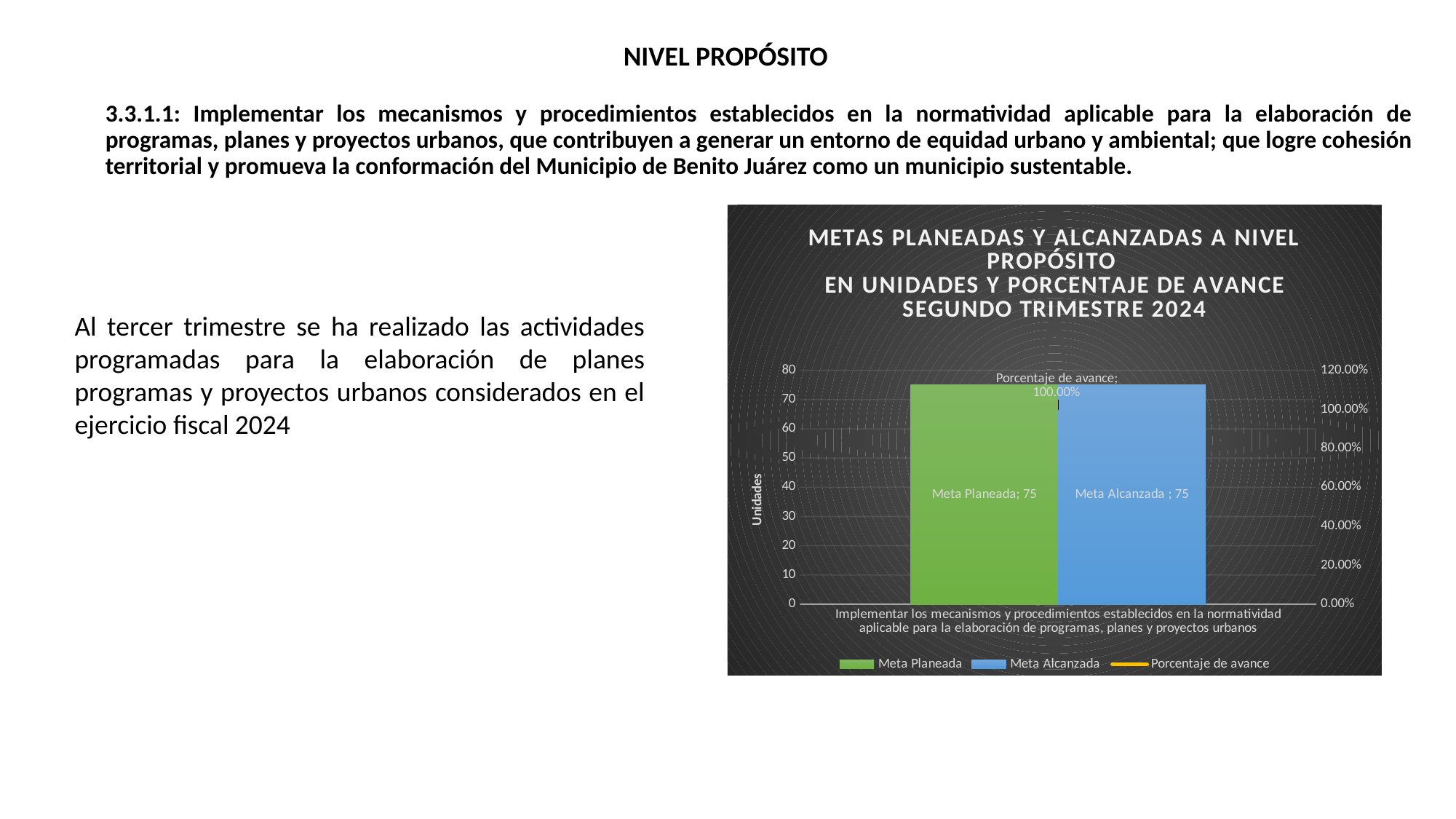

NIVEL PROPÓSITO
3.3.1.1: Implementar los mecanismos y procedimientos establecidos en la normatividad aplicable para la elaboración de programas, planes y proyectos urbanos, que contribuyen a generar un entorno de equidad urbano y ambiental; que logre cohesión territorial y promueva la conformación del Municipio de Benito Juárez como un municipio sustentable.

### Chart: METAS PLANEADAS Y ALCANZADAS A NIVEL PROPÓSITO
EN UNIDADES Y PORCENTAJE DE AVANCE
SEGUNDO TRIMESTRE 2024

| Category | Meta Planeada | Meta Alcanzada  |  |
|---|---|---|---|
| Implementar los mecanismos y procedimientos establecidos en la normatividad aplicable para la elaboración de programas, planes y proyectos urbanos | 75.0 | 75.0 | 1.0 |
Al tercer trimestre se ha realizado las actividades programadas para la elaboración de planes programas y proyectos urbanos considerados en el ejercicio fiscal 2024